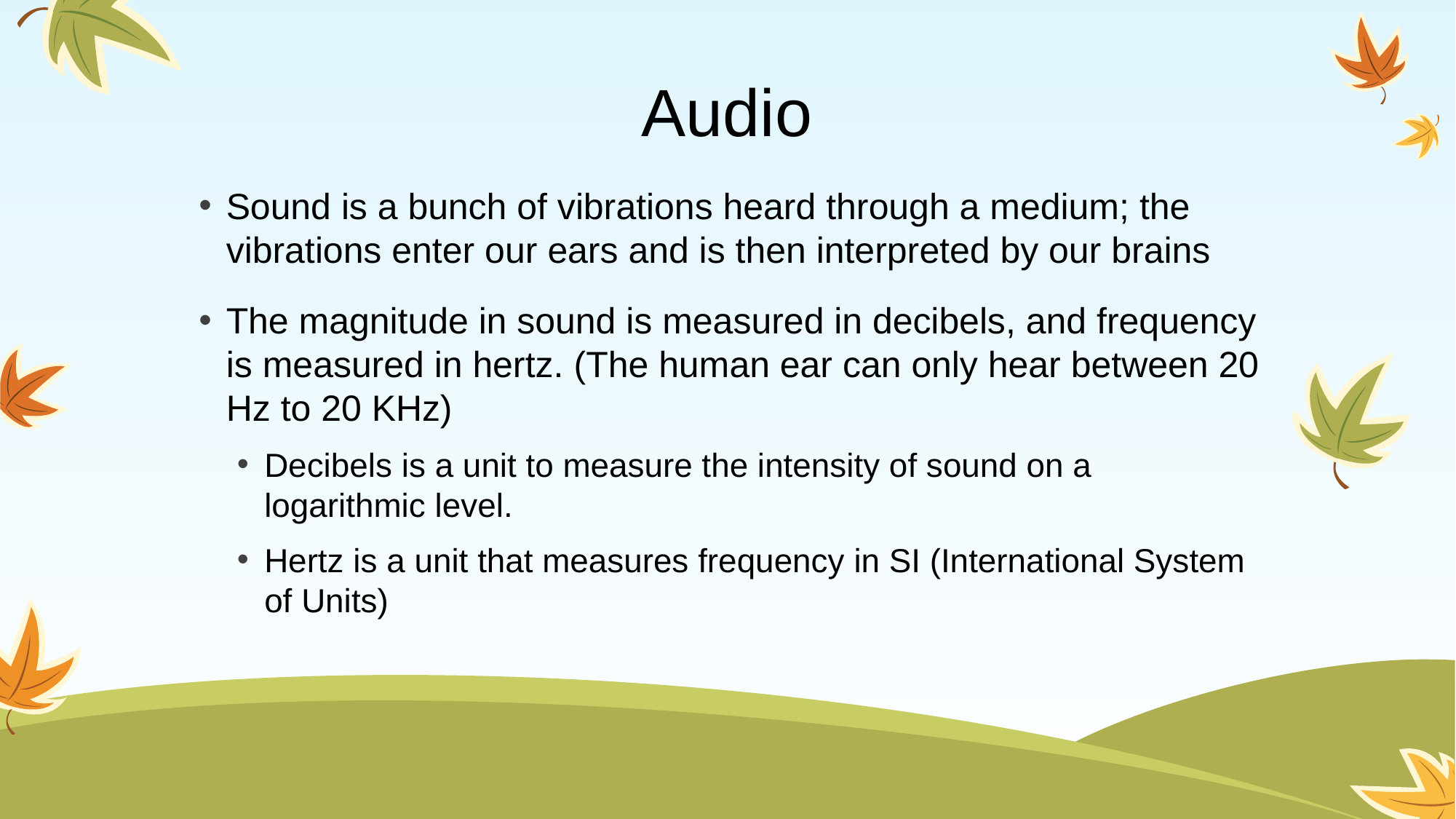

# Audio
Sound is a bunch of vibrations heard through a medium; the vibrations enter our ears and is then interpreted by our brains
The magnitude in sound is measured in decibels, and frequency is measured in hertz. (The human ear can only hear between 20 Hz to 20 KHz)
Decibels is a unit to measure the intensity of sound on a logarithmic level.
Hertz is a unit that measures frequency in SI (International System of Units)